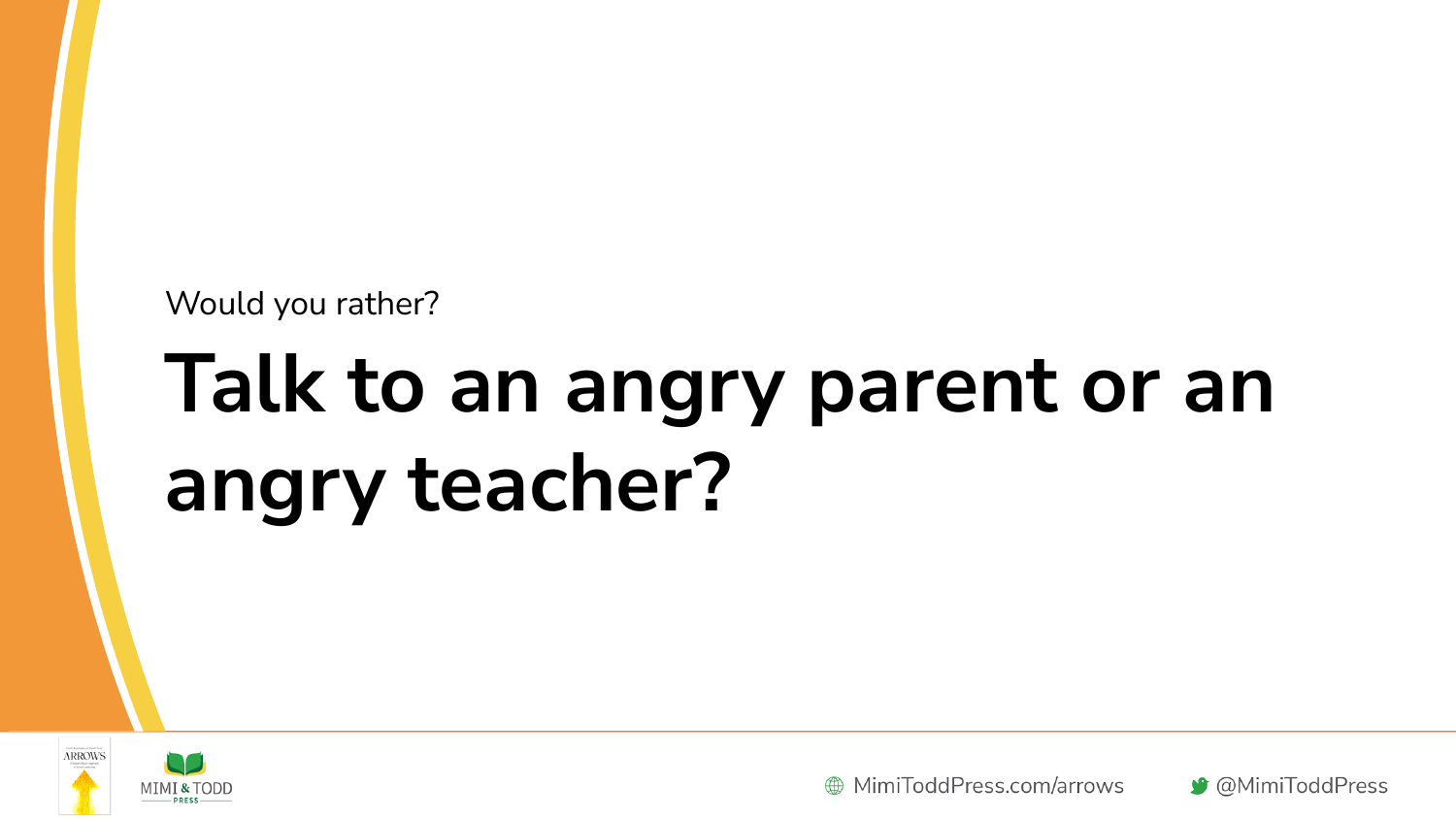

Would you rather?
# Talk to an angry parent or an angry teacher?